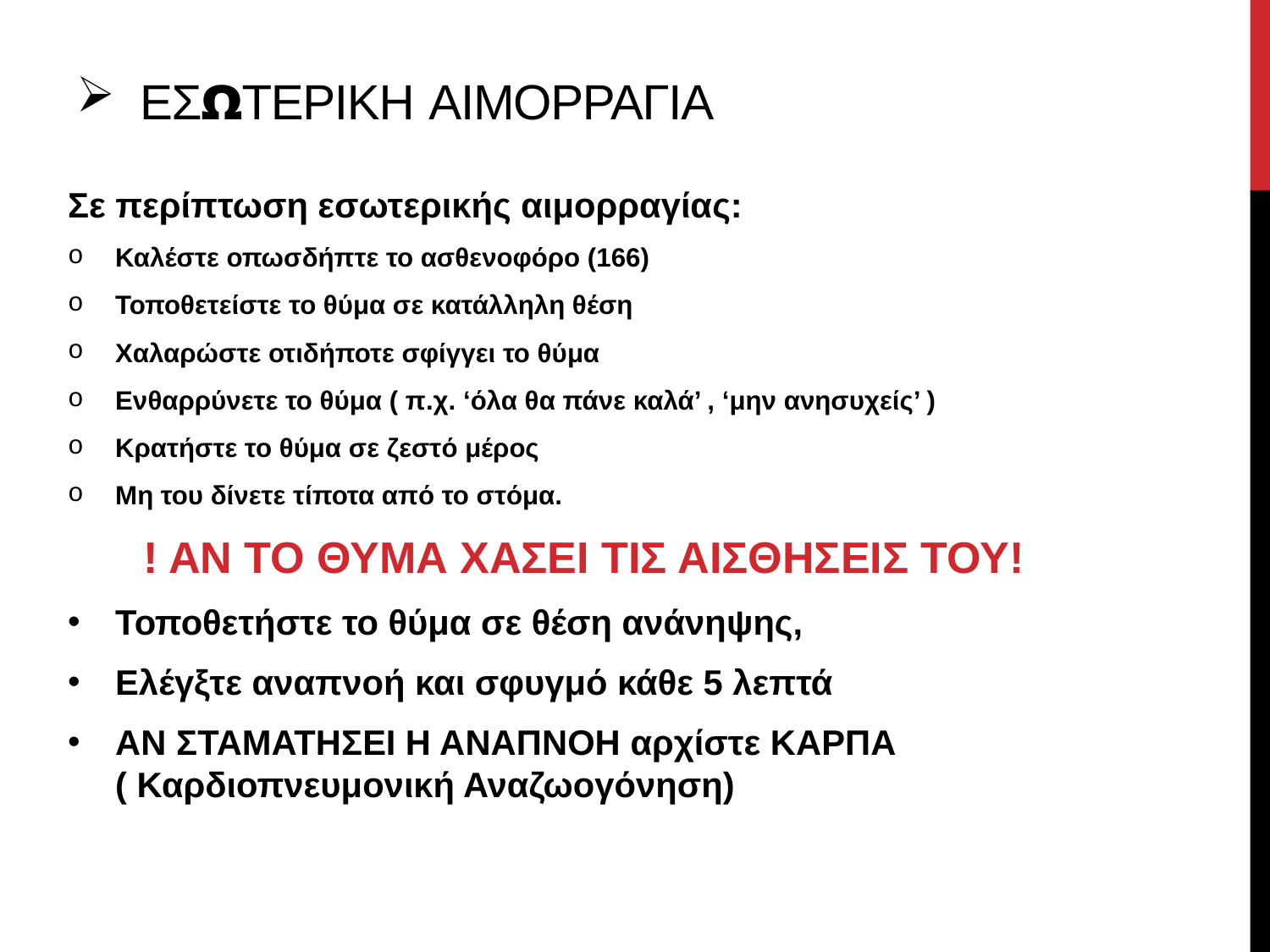

# Εσωτερικη αιμορραγια
Σε περίπτωση εσωτερικής αιμορραγίας:
Καλέστε οπωσδήπτε το ασθενοφόρο (166)
Τοποθετείστε το θύμα σε κατάλληλη θέση
Χαλαρώστε οτιδήποτε σφίγγει το θύμα
Ενθαρρύνετε το θύμα ( π.χ. ‘όλα θα πάνε καλά’ , ‘μην ανησυχείς’ )
Κρατήστε το θύμα σε ζεστό μέρος
Μη του δίνετε τίποτα από το στόμα.
! ΑΝ ΤΟ ΘΥΜΑ ΧΑΣΕΙ ΤΙΣ ΑΙΣΘΗΣΕΙΣ ΤΟΥ!
Τοποθετήστε το θύμα σε θέση ανάνηψης,
Ελέγξτε αναπνοή και σφυγμό κάθε 5 λεπτά
ΑΝ ΣΤΑΜΑΤΗΣΕΙ Η ΑΝΑΠΝΟΗ αρχίστε ΚΑΡΠΑ ( Καρδιοπνευμονική Αναζωογόνηση)